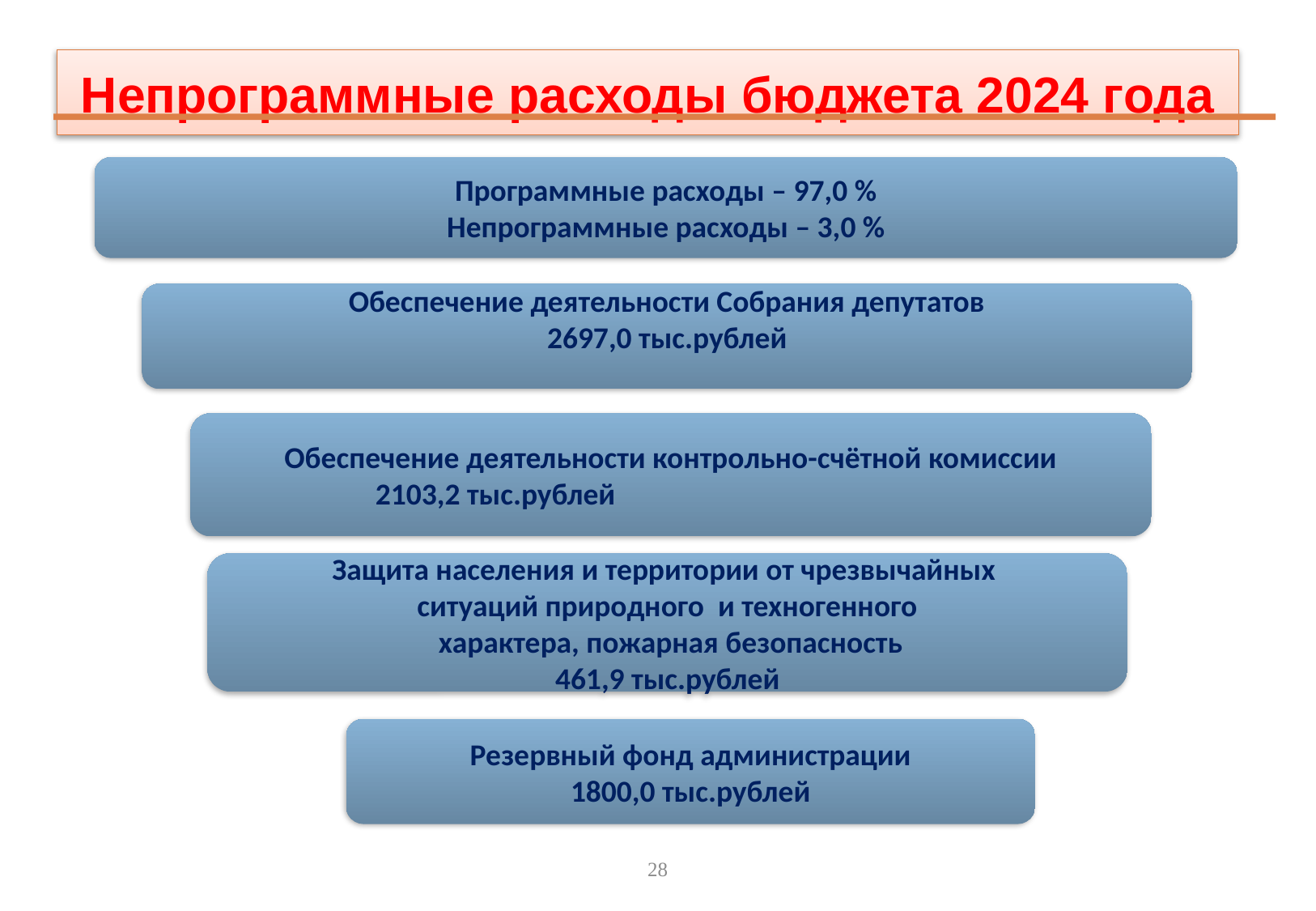

Непрограммные расходы бюджета 2024 года

Программные расходы – 97,0 %
Непрограммные расходы – 3,0 %

Обеспечение деятельности Собрания депутатов
2697,0 тыс.рублей

Обеспечение деятельности контрольно-счётной комиссии
2103,2 тыс.рублей
Защита населения и территории от чрезвычайных
ситуаций природного  и техногенного
 характера, пожарная безопасность
461,9 тыс.рублей
Резервный фонд администрации
1800,0 тыс.рублей

28